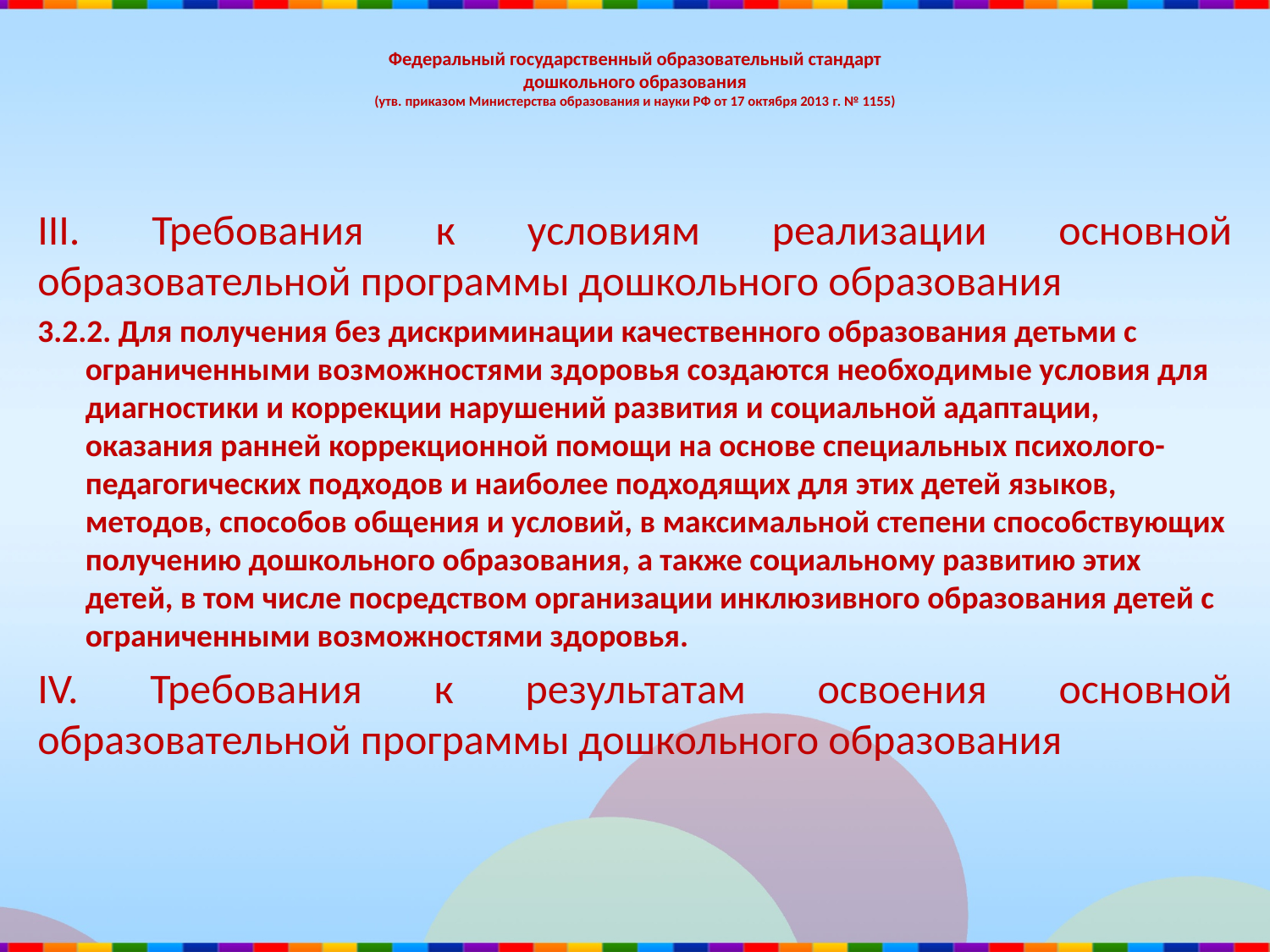

# Федеральный государственный образовательный стандарт дошкольного образования (утв. приказом Министерства образования и науки РФ от 17 октября 2013 г. № 1155)
III. Требования к условиям реализации основной образовательной программы дошкольного образования
3.2.2. Для получения без дискриминации качественного образования детьми с ограниченными возможностями здоровья создаются необходимые условия для диагностики и коррекции нарушений развития и социальной адаптации, оказания ранней коррекционной помощи на основе специальных психолого-педагогических подходов и наиболее подходящих для этих детей языков, методов, способов общения и условий, в максимальной степени способствующих получению дошкольного образования, а также социальному развитию этих детей, в том числе посредством организации инклюзивного образования детей с ограниченными возможностями здоровья.
IV. Требования к результатам освоения основной образовательной программы дошкольного образования